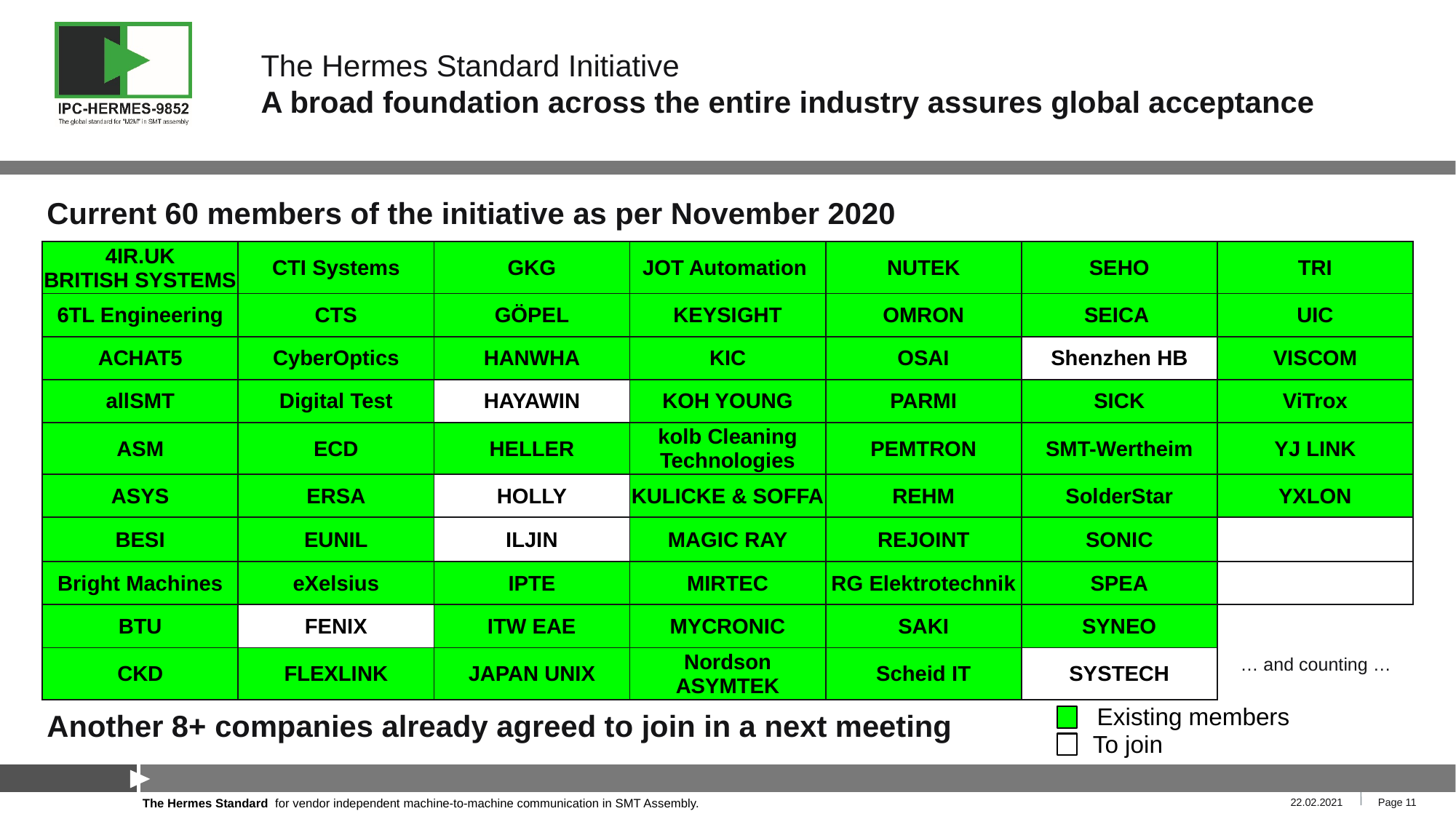

# The Hermes Standard Initiative A broad foundation across the entire industry assures global acceptance
Current 60 members of the initiative as per November 2020
| 4IR.UK BRITISH SYSTEMS | CTI Systems | GKG | JOT Automation | NUTEK | SEHO | TRI |
| --- | --- | --- | --- | --- | --- | --- |
| 6TL Engineering | CTS | GÖPEL | KEYSIGHT | OMRON | SEICA | UIC |
| ACHAT5 | CyberOptics | HANWHA | KIC | OSAI | Shenzhen HB | VISCOM |
| allSMT | Digital Test | HAYAWIN | KOH YOUNG | PARMI | SICK | ViTrox |
| ASM | ECD | HELLER | kolb Cleaning Technologies | PEMTRON | SMT-Wertheim | YJ LINK |
| ASYS | ERSA | HOLLY | KULICKE & SOFFA | REHM | SolderStar | YXLON |
| BESI | EUNIL | ILJIN | MAGIC RAY | REJOINT | SONIC |  |
| Bright Machines | eXelsius | IPTE | MIRTEC | RG Elektrotechnik | SPEA |  |
| BTU | FENIX | ITW EAE | MYCRONIC | SAKI | SYNEO |  |
| CKD | FLEXLINK | JAPAN UNIX | Nordson ASYMTEK | Scheid IT | SYSTECH |  |
… and counting …
Existing members
Another 8+ companies already agreed to join in a next meeting

To join

22.02.2021
Page 11